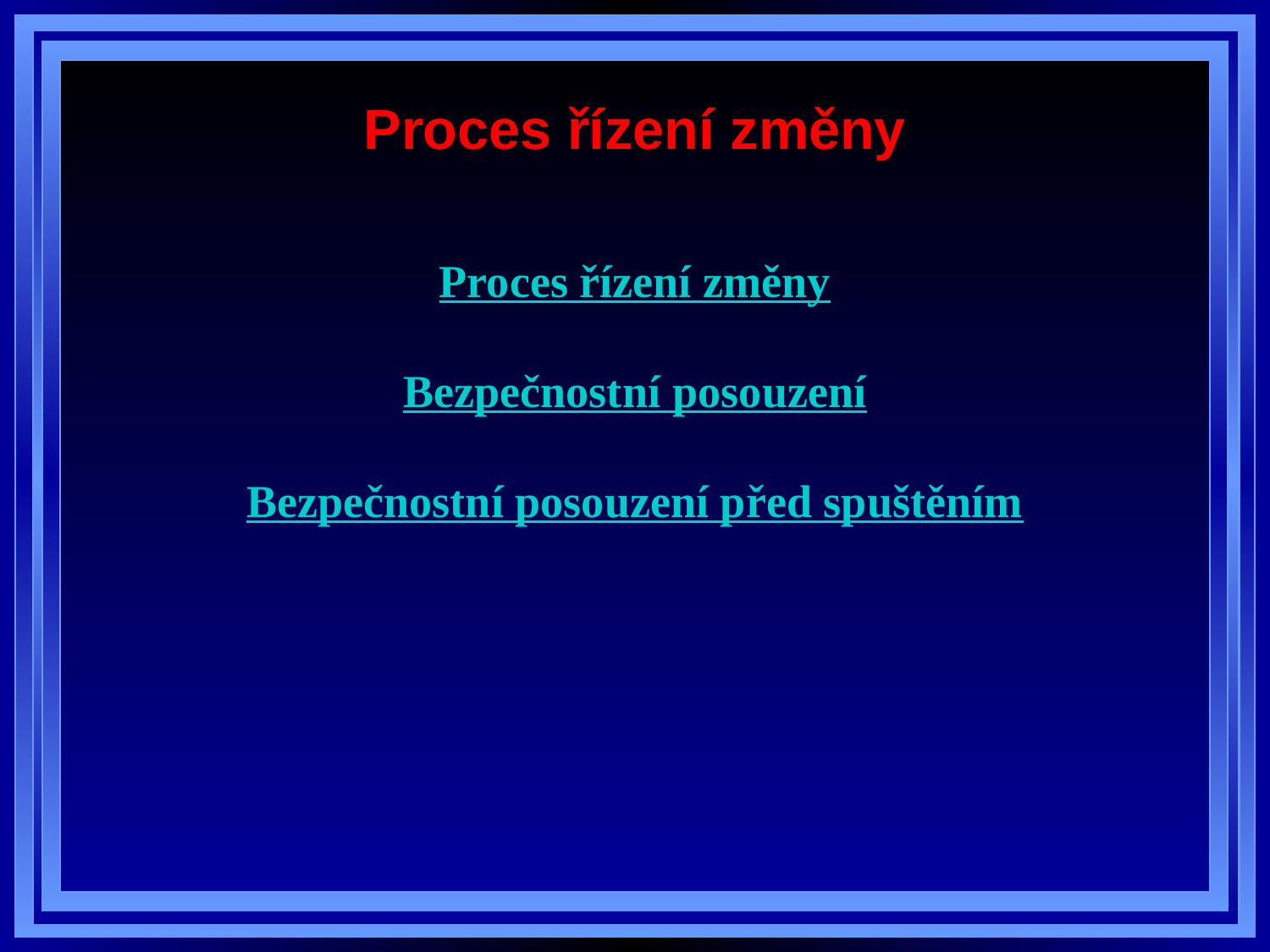

# Proces řízení změny

Proces řízení změny

Bezpečnostní posouzení

Bezpečnostní posouzení před spuštěním